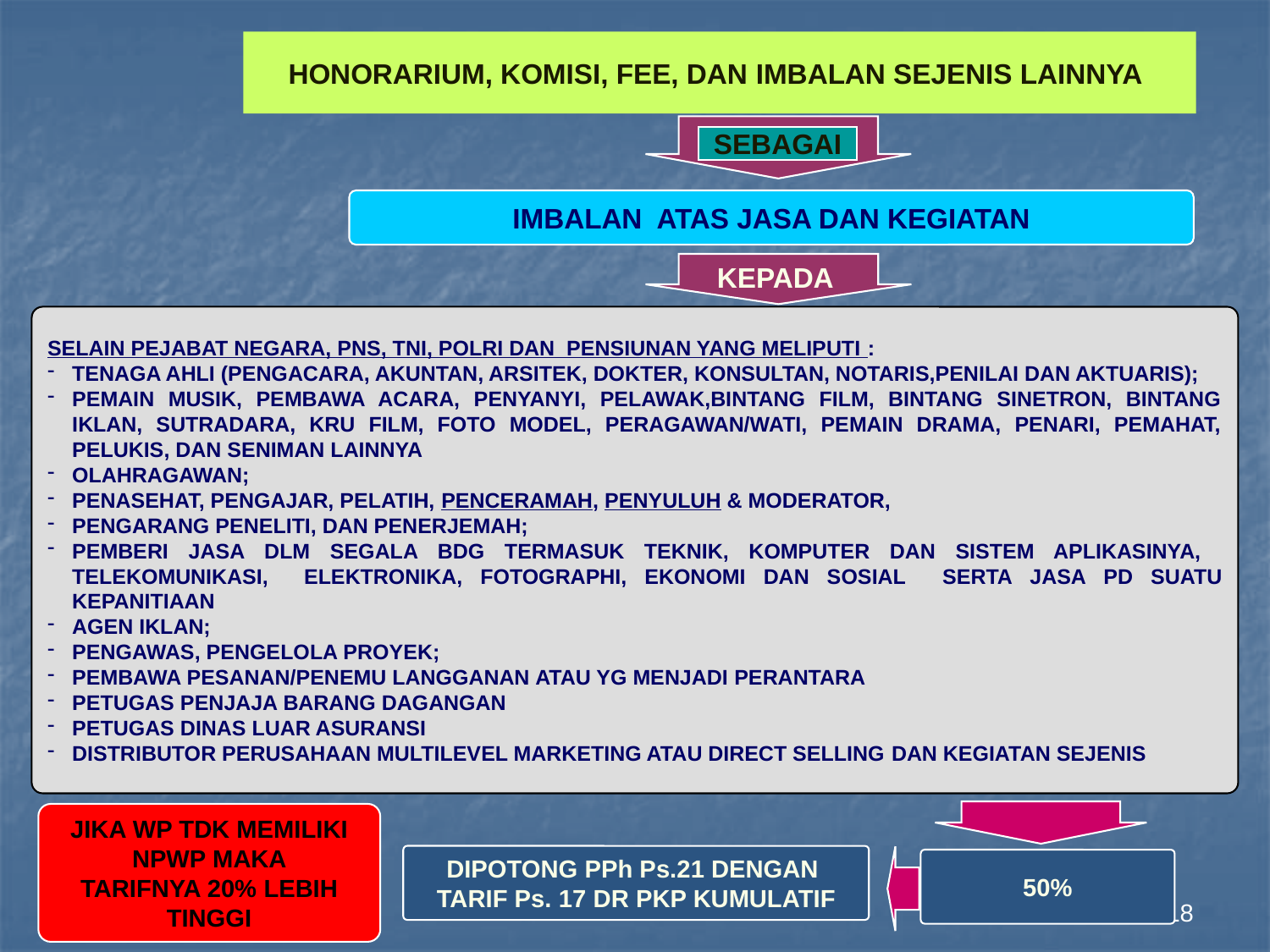

HONORARIUM, KOMISI, FEE, DAN IMBALAN SEJENIS LAINNYA

SEBAGAI
IMBALAN  ATAS JASA DAN KEGIATAN

  KEPADA
SELAIN PEJABAT NEGARA, PNS, TNI, POLRI DAN  PENSIUNAN YANG MELIPUTI :
TENAGA AHLI (PENGACARA, AKUNTAN, ARSITEK, DOKTER, KONSULTAN, NOTARIS,PENILAI DAN AKTUARIS);
PEMAIN MUSIK, PEMBAWA ACARA, PENYANYI, PELAWAK,BINTANG FILM, BINTANG SINETRON, BINTANG IKLAN, SUTRADARA, KRU FILM, FOTO MODEL, PERAGAWAN/WATI, PEMAIN DRAMA, PENARI, PEMAHAT, PELUKIS, DAN SENIMAN LAINNYA
OLAHRAGAWAN;
PENASEHAT, PENGAJAR, PELATIH, PENCERAMAH, PENYULUH & MODERATOR,
PENGARANG PENELITI, DAN PENERJEMAH;
PEMBERI JASA DLM SEGALA BDG TERMASUK TEKNIK, KOMPUTER DAN SISTEM APLIKASINYA,  TELEKOMUNIKASI,  ELEKTRONIKA, FOTOGRAPHI, EKONOMI DAN SOSIAL  SERTA JASA PD SUATU KEPANITIAAN
AGEN IKLAN;
PENGAWAS, PENGELOLA PROYEK;
PEMBAWA PESANAN/PENEMU LANGGANAN ATAU YG MENJADI PERANTARA
PETUGAS PENJAJA BARANG DAGANGAN
PETUGAS DINAS LUAR ASURANSI
DISTRIBUTOR PERUSAHAAN MULTILEVEL MARKETING ATAU DIRECT SELLING DAN KEGIATAN SEJENIS

JIKA WP TDK MEMILIKI NPWP MAKA
TARIFNYA 20% LEBIH TINGGI
DIPOTONG PPh Ps.21 DENGAN
TARIF Ps. 17 DR PKP KUMULATIF

50%

18